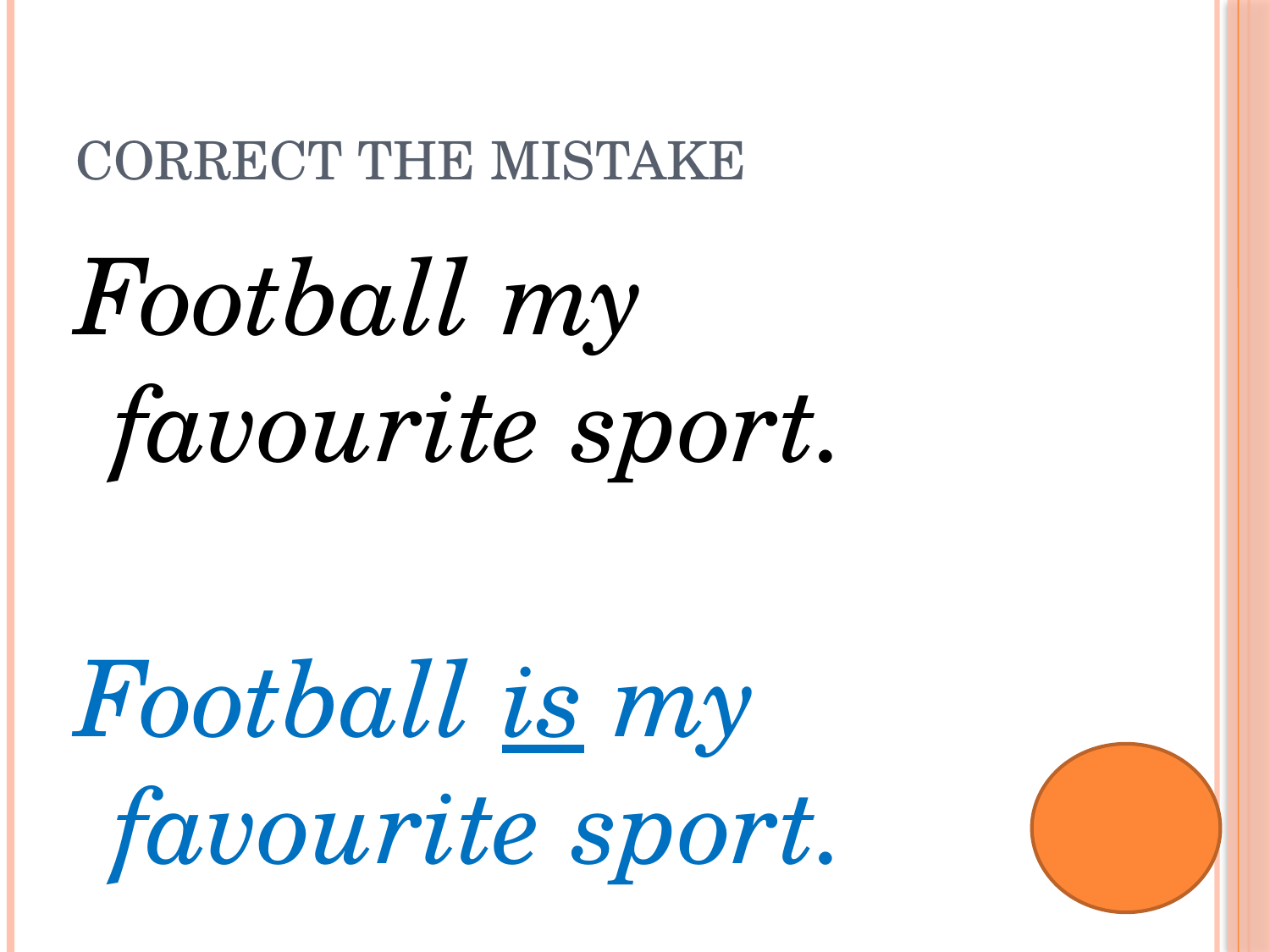

# Correct the mistake
Football my favourite sport.

Football is my favourite sport.